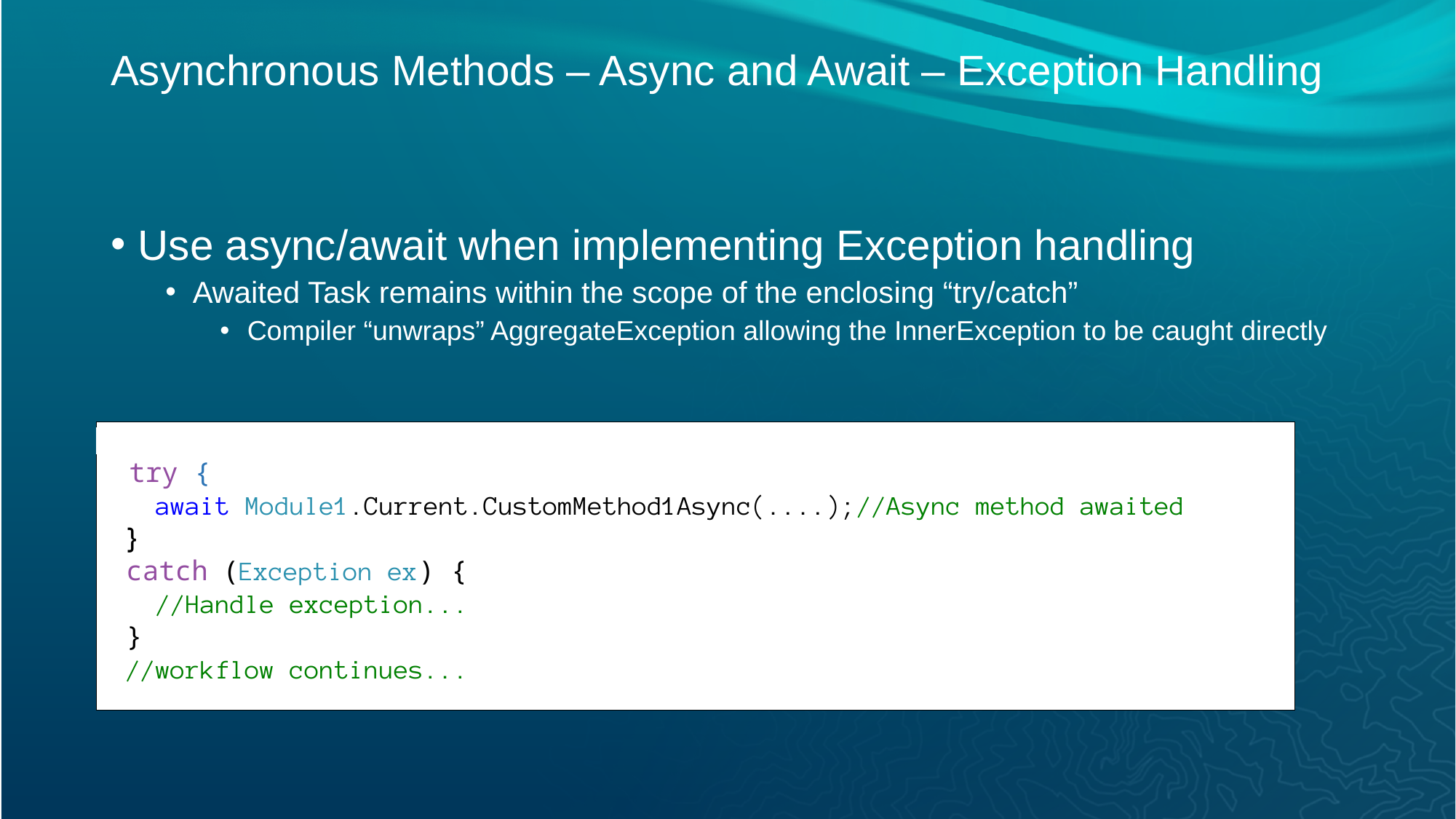

# Asynchronous Methods – Async and Await – Exception Handling
Use async/await when implementing Exception handling
Awaited Task remains within the scope of the enclosing “try/catch”
Compiler “unwraps” AggregateException allowing the InnerException to be caught directly

  try {
    await Module1.Current.CustomMethod1Async(....);//Async method awaited
  }
  catch (Exception ex) {
    //Handle exception...
  }
  //workflow continues...